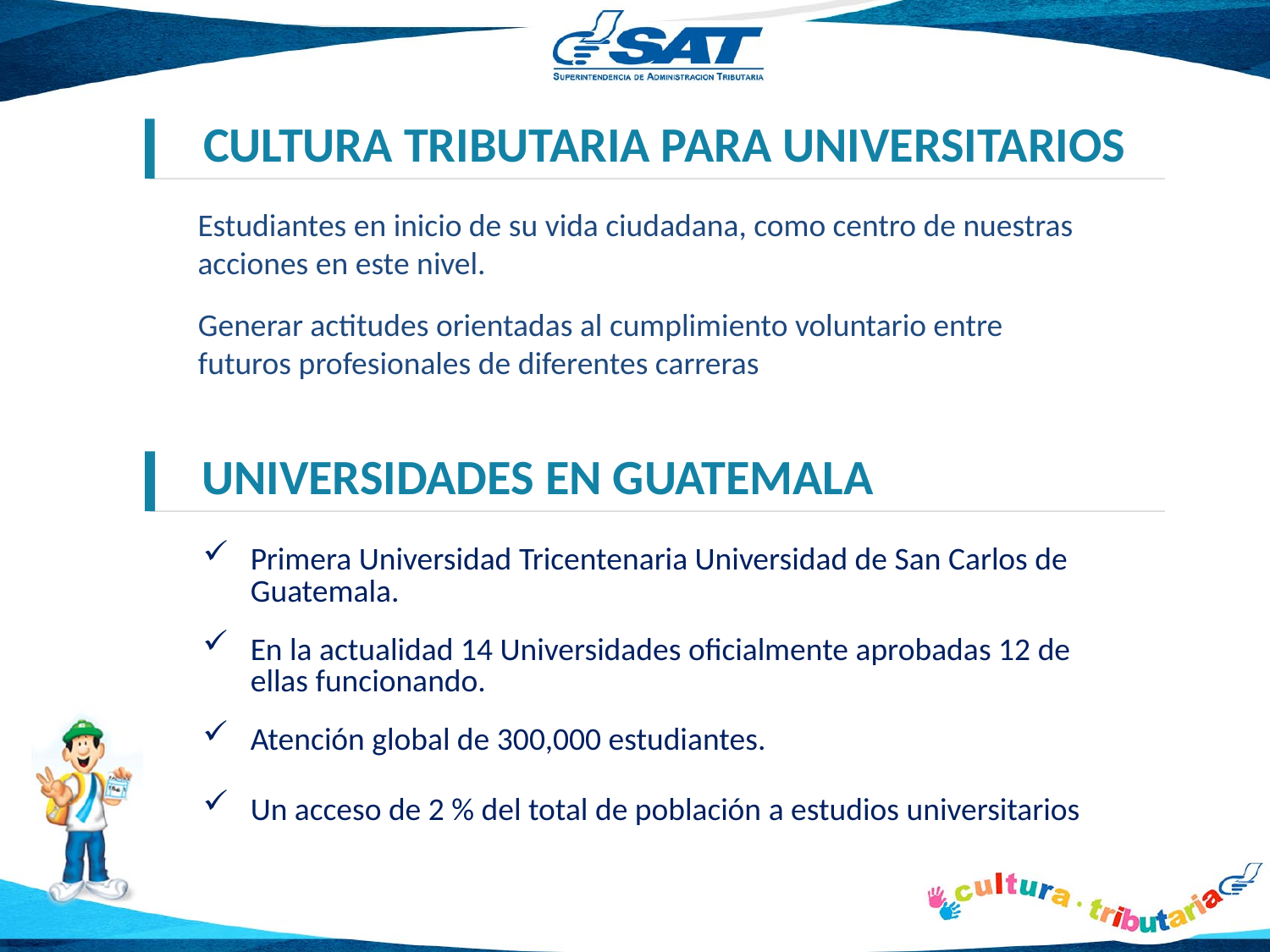

CULTURA TRIBUTARIA PARA UNIVERSITARIOS

Estudiantes en inicio de su vida ciudadana, como centro de nuestras acciones en este nivel.
Generar actitudes orientadas al cumplimiento voluntario entre futuros profesionales de diferentes carreras
UNIVERSIDADES EN GUATEMALA

Primera Universidad Tricentenaria Universidad de San Carlos de Guatemala.
En la actualidad 14 Universidades oficialmente aprobadas 12 de ellas funcionando.
Atención global de 300,000 estudiantes.
Un acceso de 2 % del total de población a estudios universitarios